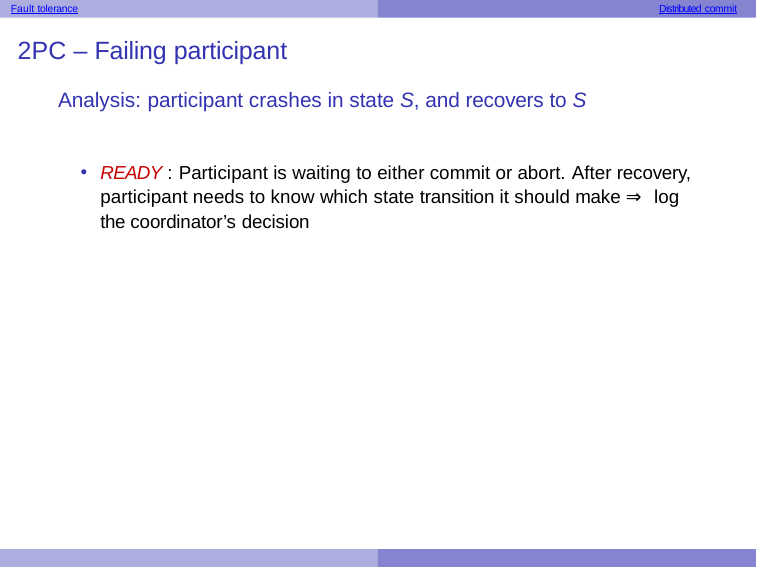

Fault tolerance
Distributed commit
2PC – Failing participant
Analysis: participant crashes in state S, and recovers to S

READY : Participant is waiting to either commit or abort. After recovery, participant needs to know which state transition it should make ⇒ log the coordinator’s decision